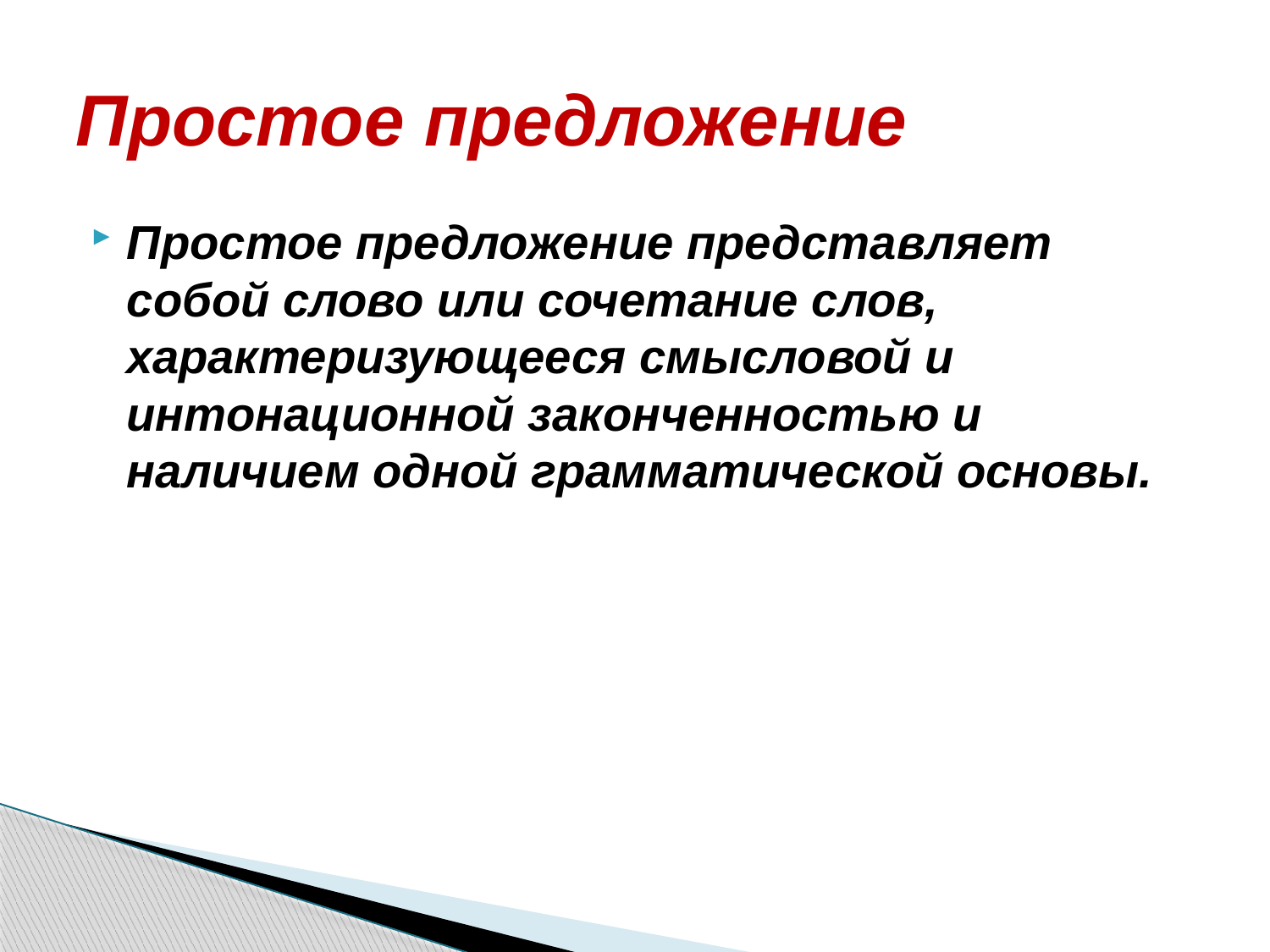

# Простое предложение
Простое предложение представляет собой слово или сочетание слов, характеризующееся смысловой и интонационной законченностью и наличием одной грамматической основы.